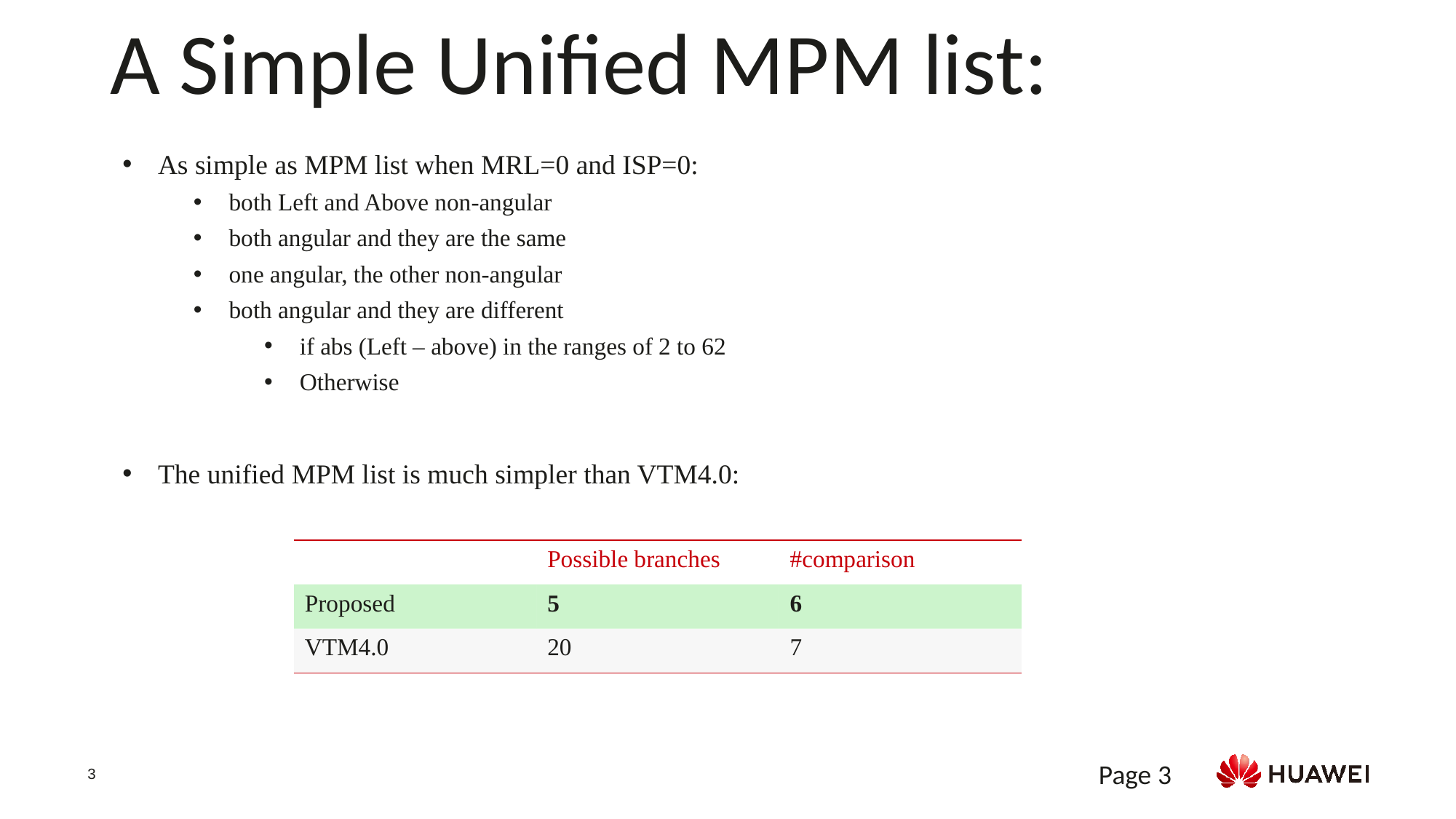

# A Simple Unified MPM list:
As simple as MPM list when MRL=0 and ISP=0:
both Left and Above non-angular
both angular and they are the same
one angular, the other non-angular
both angular and they are different
if abs (Left – above) in the ranges of 2 to 62
Otherwise

The unified MPM list is much simpler than VTM4.0:

|  | Possible branches | #comparison |
| --- | --- | --- |
| Proposed | 5 | 6 |
| VTM4.0 | 20 | 7 |

Page 3